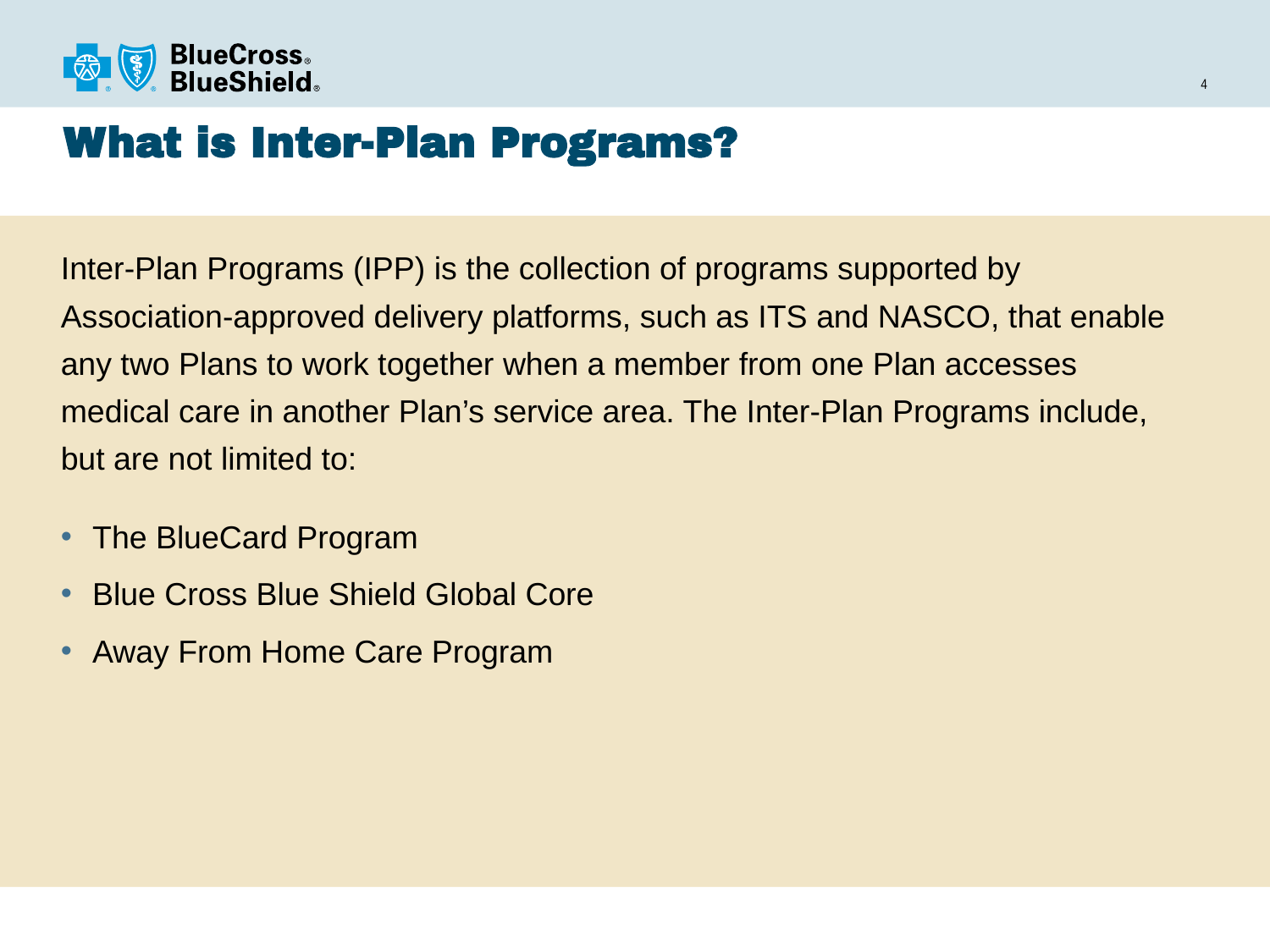

# What is Inter-Plan Programs?

Inter-Plan Programs (IPP) is the collection of programs supported by Association-approved delivery platforms, such as ITS and NASCO, that enable any two Plans to work together when a member from one Plan accesses medical care in another Plan’s service area. The Inter-Plan Programs include, but are not limited to:
The BlueCard Program
Blue Cross Blue Shield Global Core
Away From Home Care Program